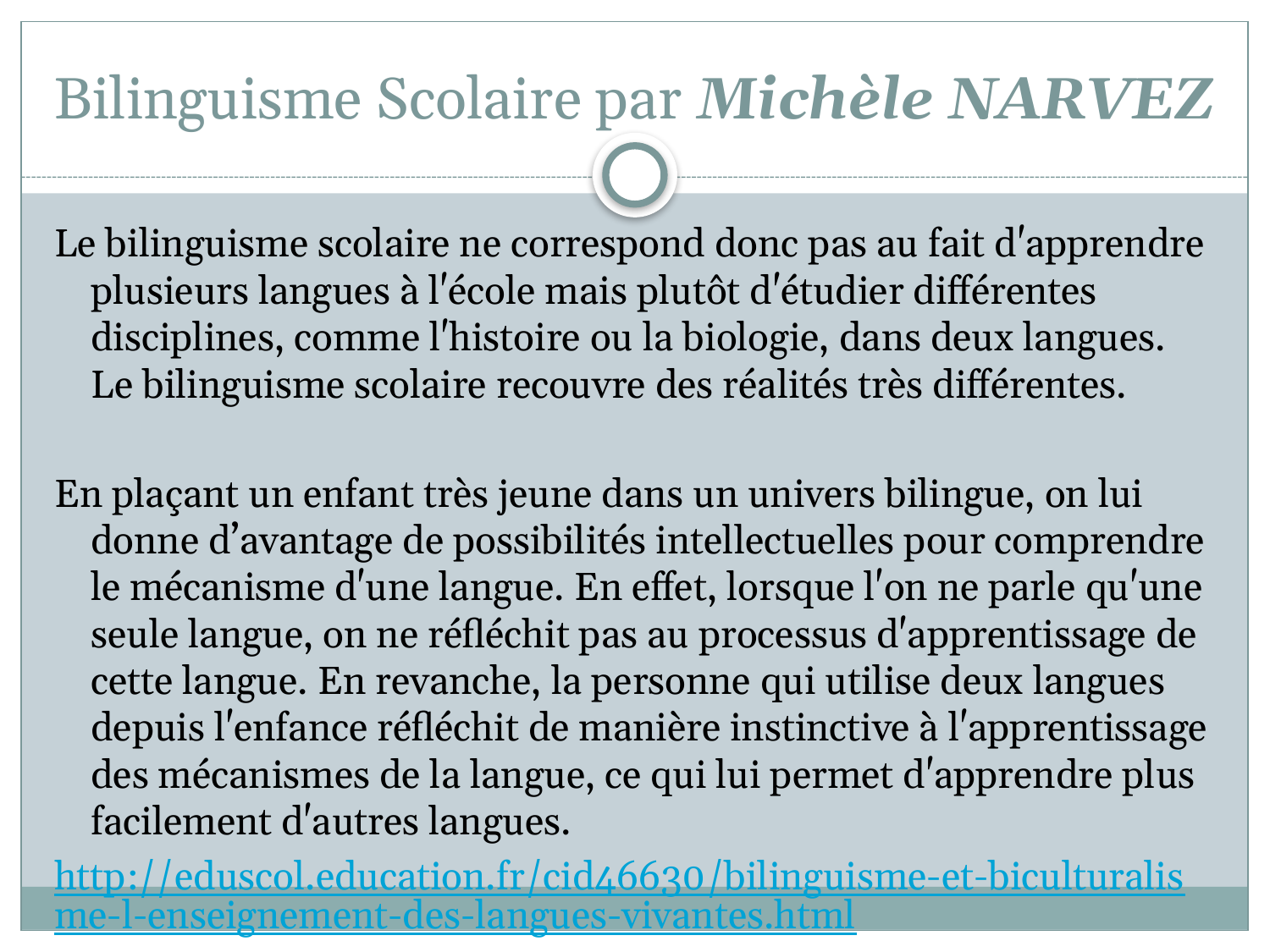

# Bilinguisme Scolaire par Michèle NARVEZ
Le bilinguisme scolaire ne correspond donc pas au fait d'apprendre plusieurs langues à l'école mais plutôt d'étudier différentes disciplines, comme l'histoire ou la biologie, dans deux langues. Le bilinguisme scolaire recouvre des réalités très différentes.

En plaçant un enfant très jeune dans un univers bilingue, on lui donne d’avantage de possibilités intellectuelles pour comprendre le mécanisme d'une langue. En effet, lorsque l'on ne parle qu'une seule langue, on ne réfléchit pas au processus d'apprentissage de cette langue. En revanche, la personne qui utilise deux langues depuis l'enfance réfléchit de manière instinctive à l'apprentissage des mécanismes de la langue, ce qui lui permet d'apprendre plus facilement d'autres langues.
http://eduscol.education.fr/cid46630/bilinguisme-et-biculturalisme-l-enseignement-des-langues-vivantes.html